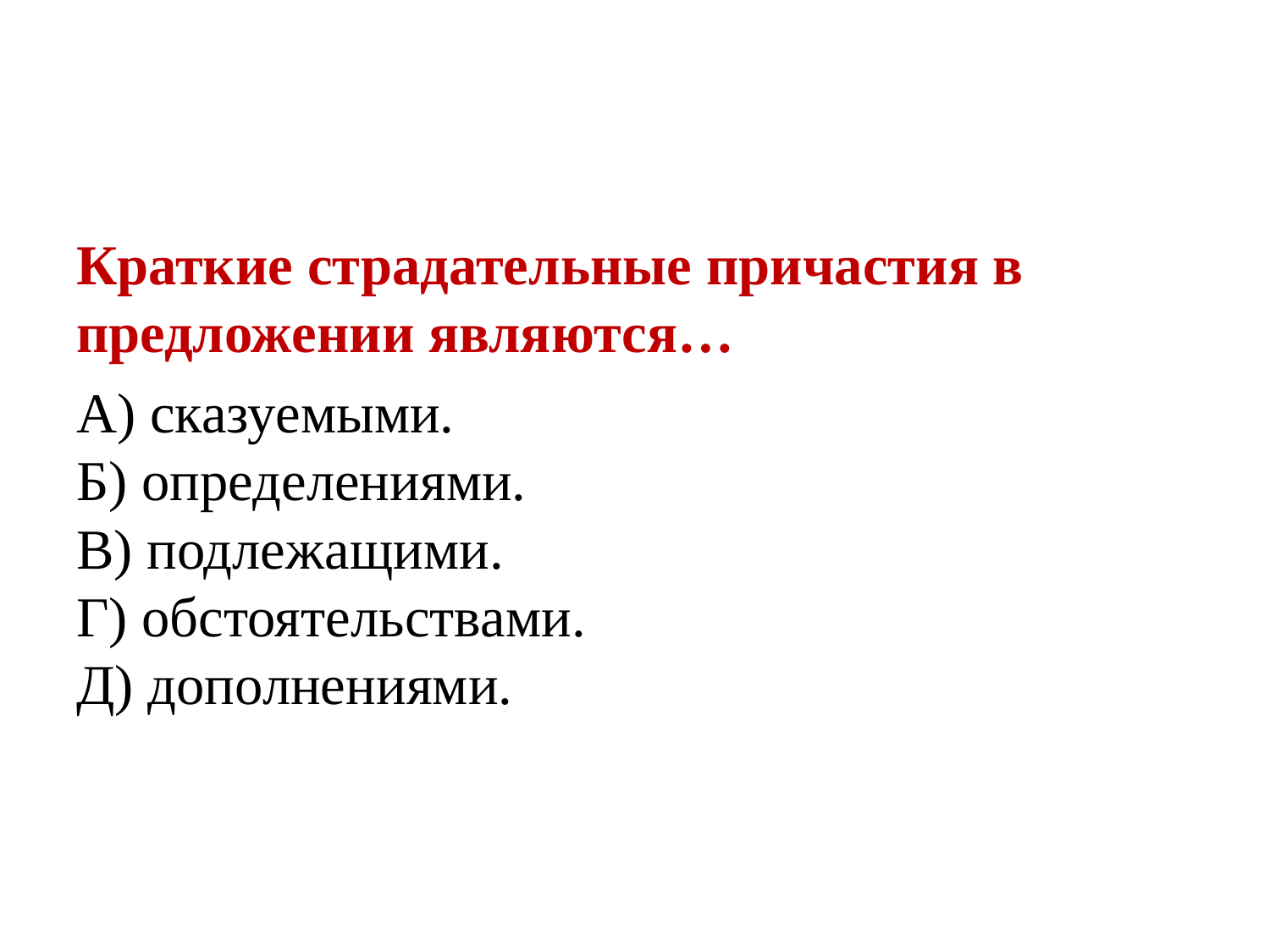

# Краткие страдательные причастия в предложении являются…
Краткие страдательные причастия в предложении являются…
А) сказуемыми. 
Б) определениями. 
В) подлежащими. 
Г) обстоятельствами. 
Д) дополнениями.